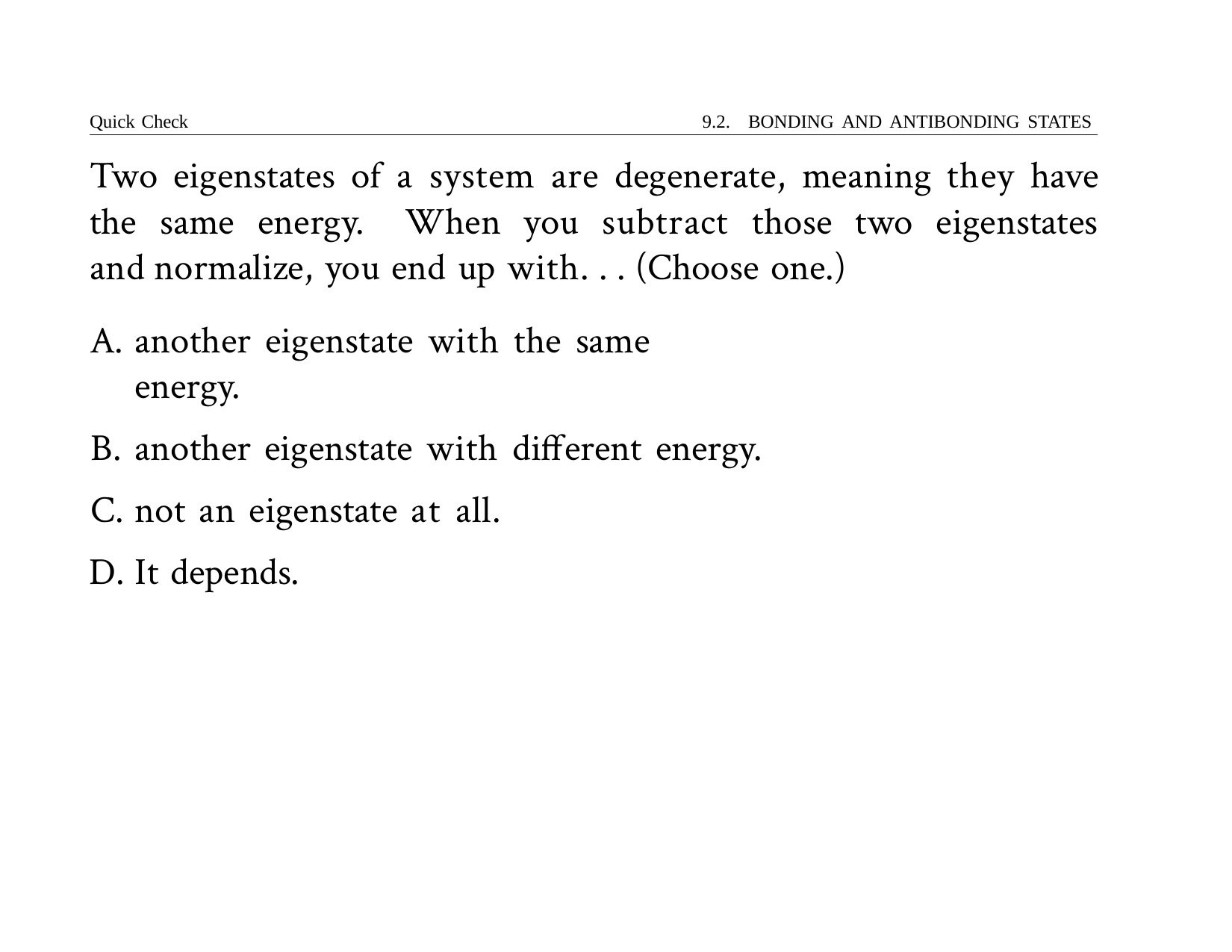

Quick Check	9.2.  BONDING AND ANTIBONDING STATES

# Two eigenstates of a system are degenerate, meaning they have the same energy.  When you subtract those two eigenstates and normalize, you end up with. . . (Choose one.)
another eigenstate with the same energy.
another eigenstate with different energy.
not an eigenstate at all.
It depends.